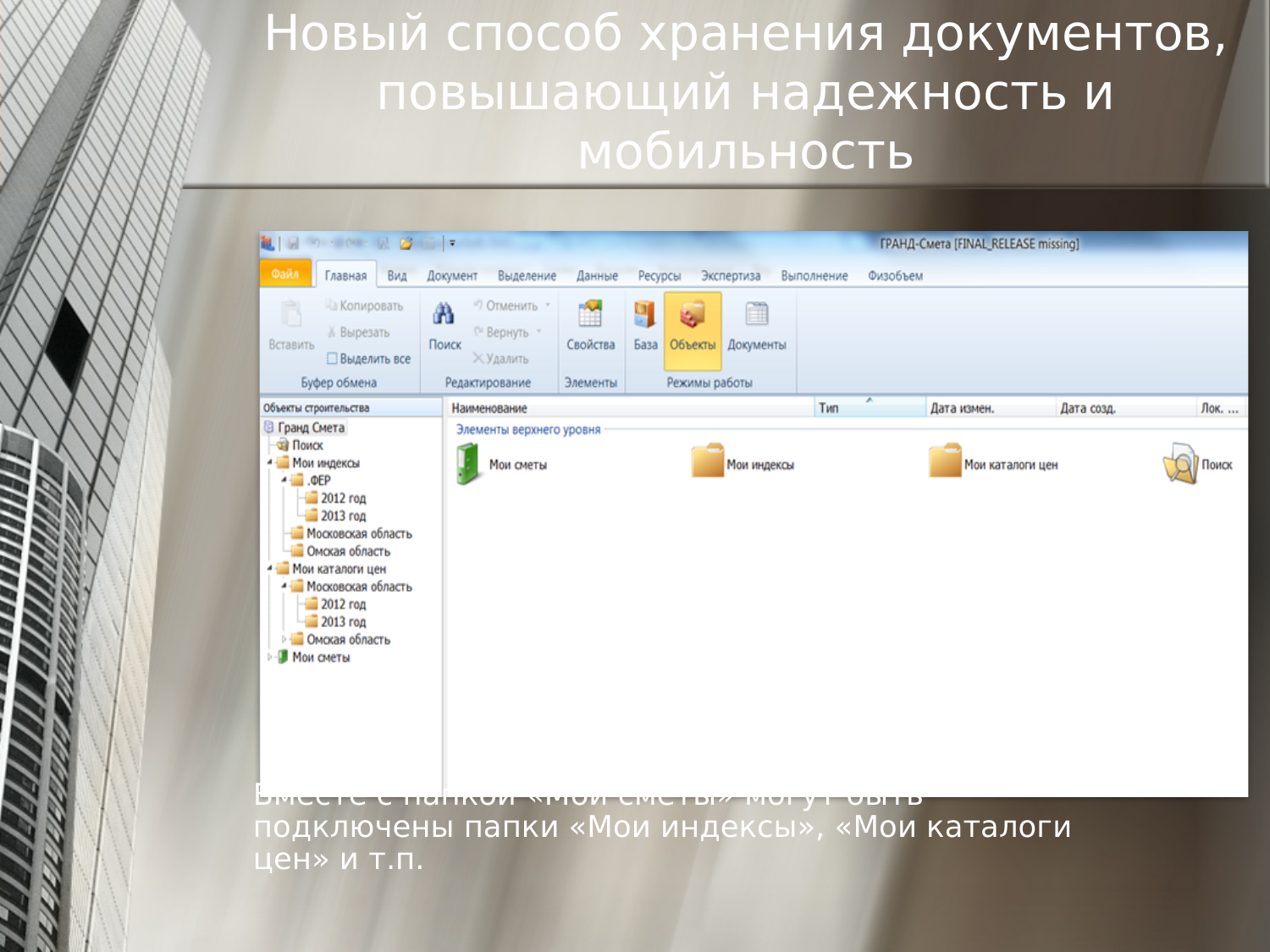

# Новый способ хранения документов, повышающий надежность и мобильность
Вместе с папкой «Мои сметы» могут быть подключены папки «Мои индексы», «Мои каталоги цен» и т.п.